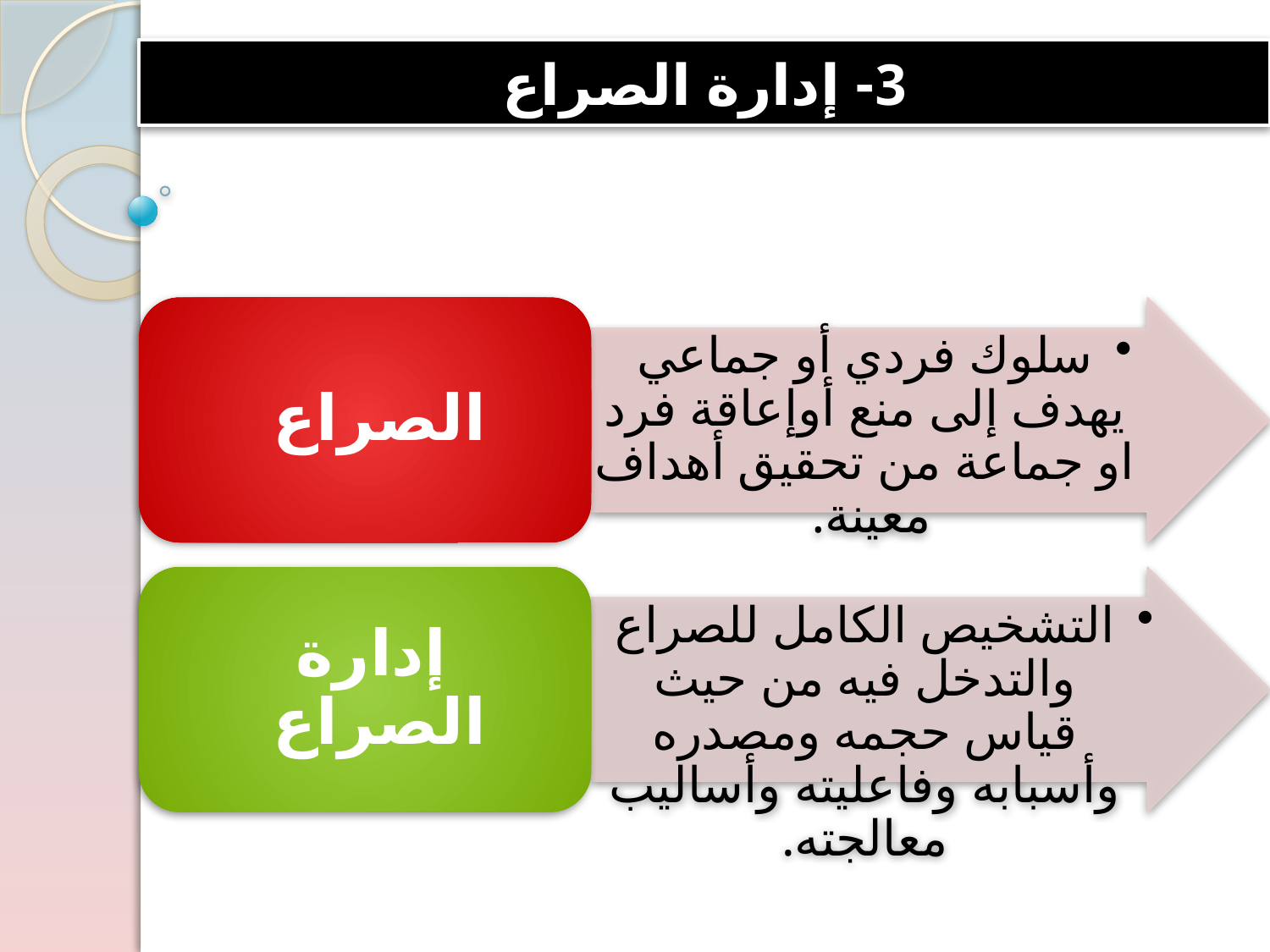

3- إدارة الصراع
سلوك فردي أو جماعي يهدف إلى منع أوإعاقة فرد او جماعة من تحقيق أهداف معينة.
الصراع
التشخيص الكامل للصراع والتدخل فيه من حيث قياس حجمه ومصدره وأسبابه وفاعليته وأساليب معالجته.
إدارة الصراع